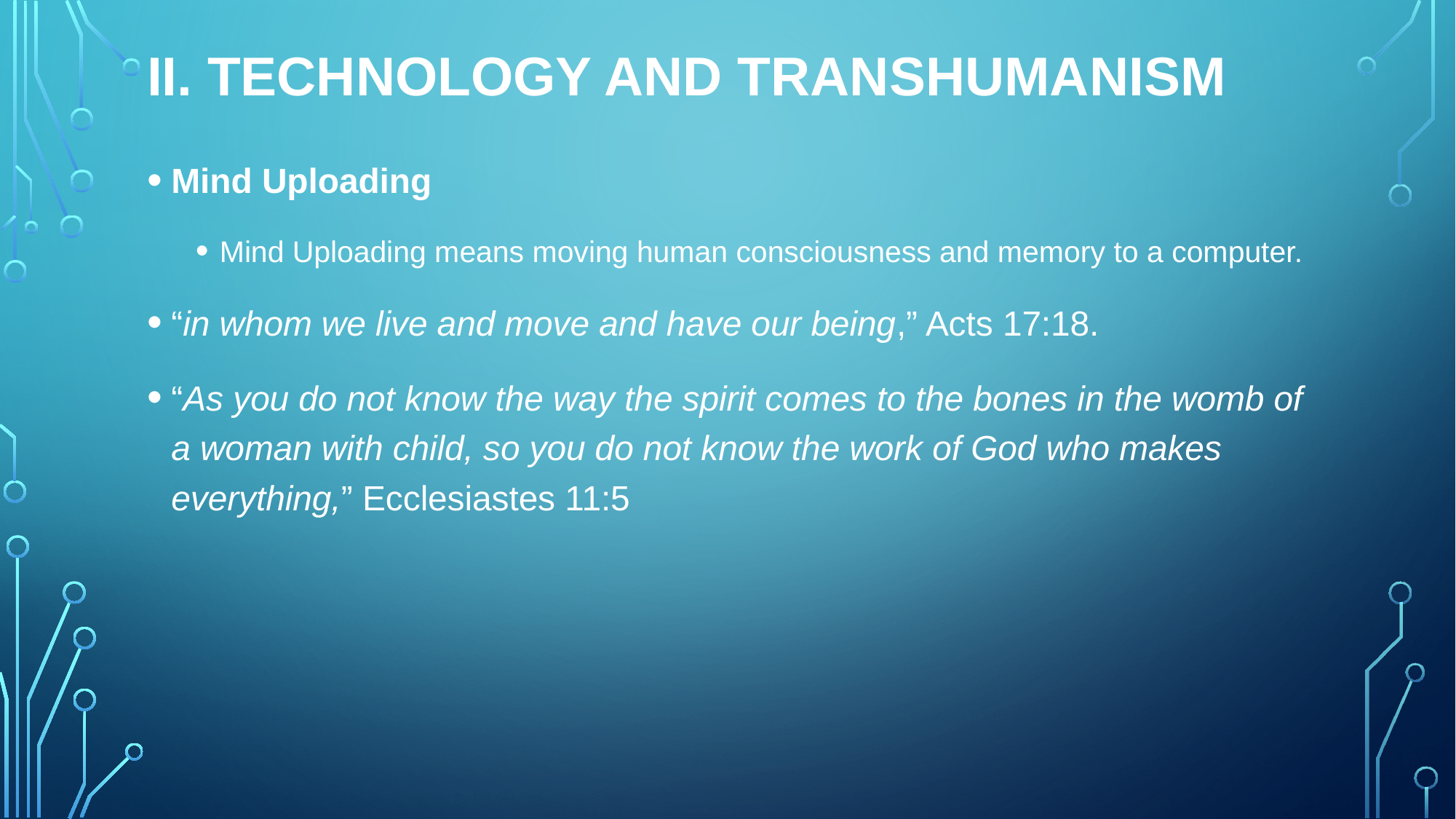

# II. TECHNOLOGY AND TRANSHUMANISM
Mind Uploading
Mind Uploading means moving human consciousness and memory to a computer.
“in whom we live and move and have our being,” Acts 17:18.
“As you do not know the way the spirit comes to the bones in the womb of a woman with child, so you do not know the work of God who makes everything,” Ecclesiastes 11:5